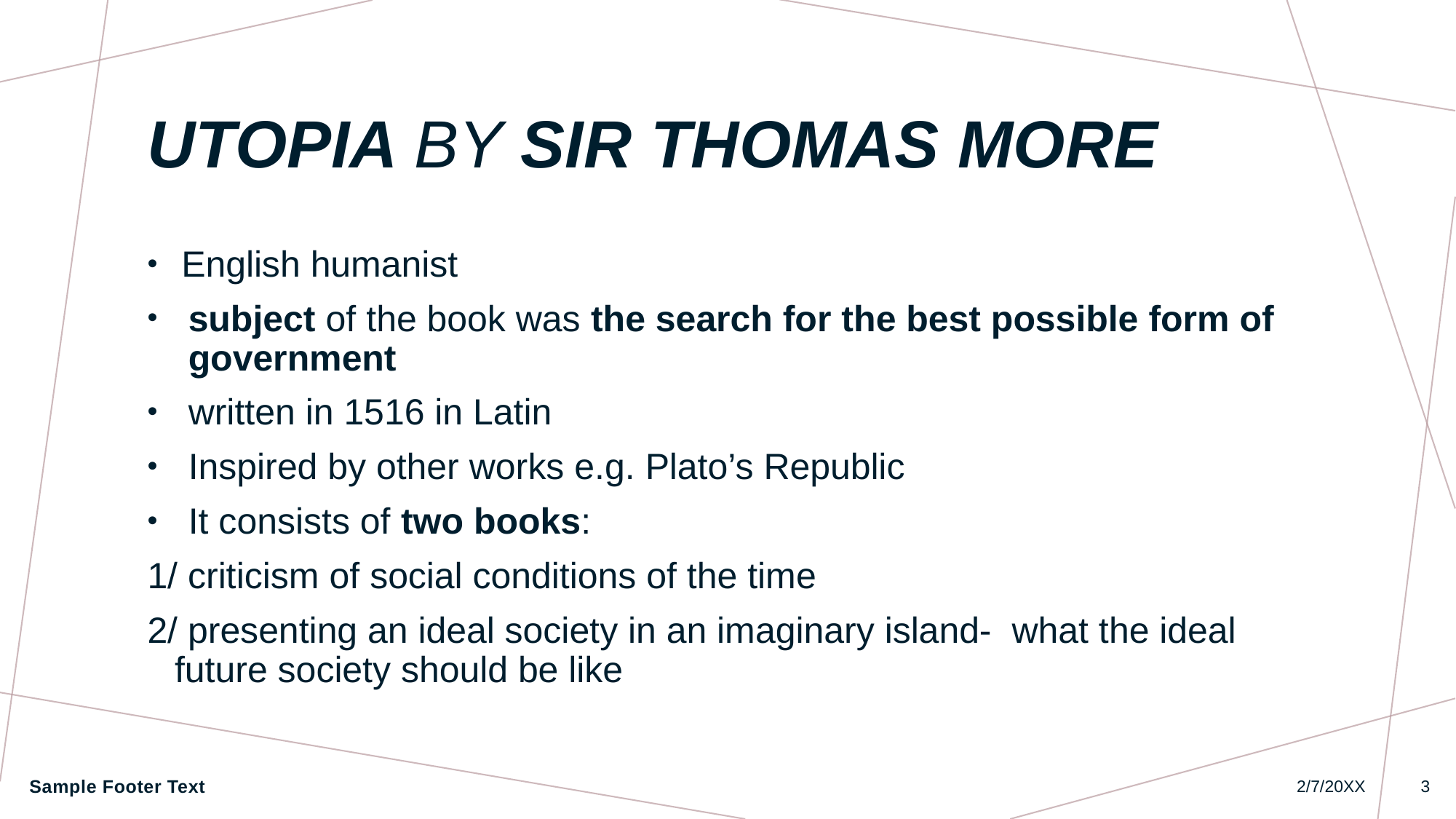

# Utopia by sir thomas more
English humanist
subject of the book was the search for the best possible form of government
written in 1516 in Latin
Inspired by other works e.g. Plato’s Republic
It consists of two books:
1/ criticism of social conditions of the time
2/ presenting an ideal society in an imaginary island-  what the ideal future society should be like

Sample Footer Text
2/7/20XX
3